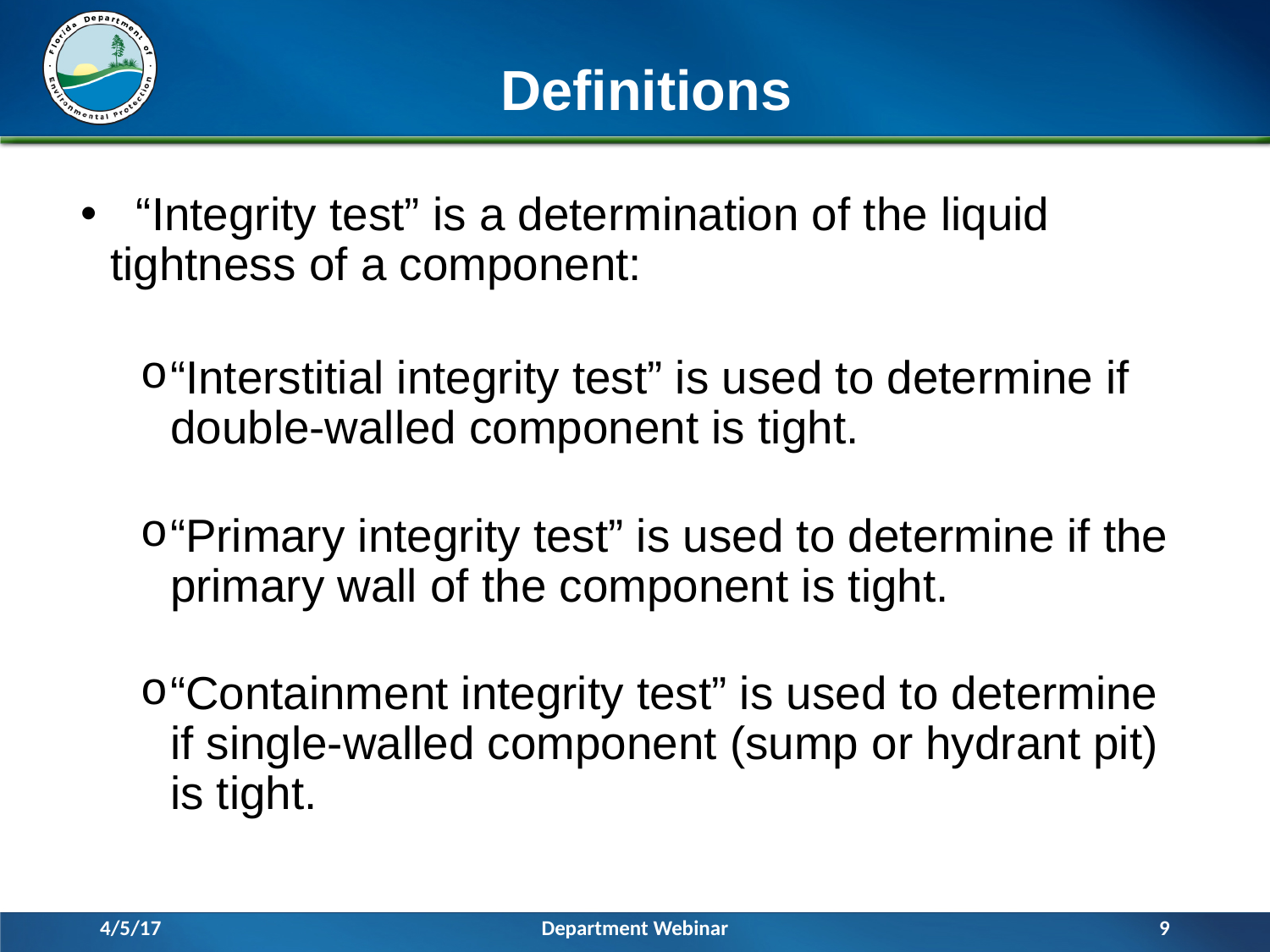

# Definitions
  “Integrity test” is a determination of the liquid tightness of a component:
“Interstitial integrity test” is used to determine if double-walled component is tight.
“Primary integrity test” is used to determine if the primary wall of the component is tight.
“Containment integrity test” is used to determine if single-walled component (sump or hydrant pit) is tight.

4/5/17
Department Webinar
9